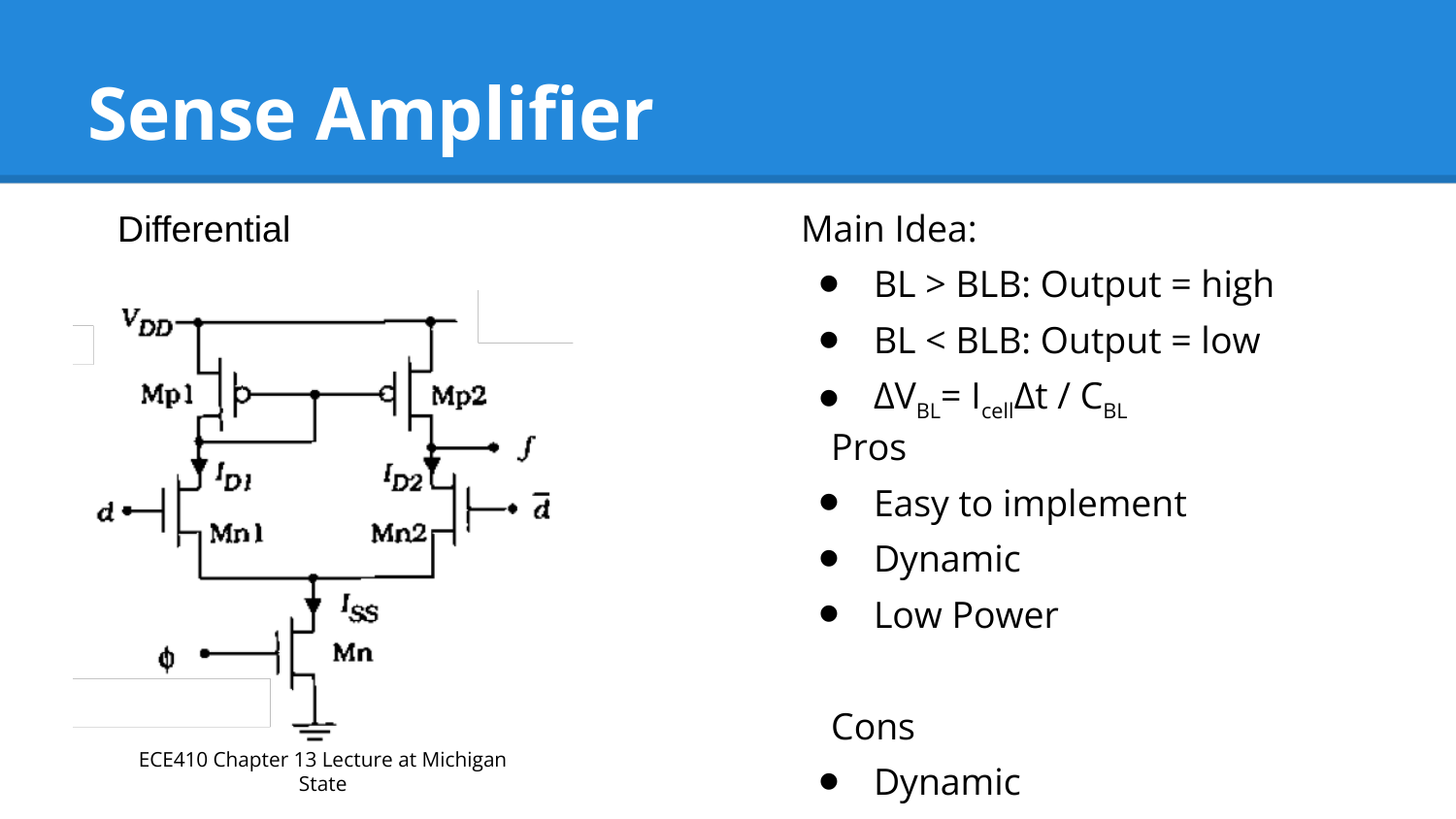

# Sense Amplifier
Differential
Main Idea:
BL > BLB: Output = high
BL < BLB: Output = low
ΔVBL= IcellΔt / CBL

Pros
Easy to implement
Dynamic
Low Power

Cons
Dynamic
ECE410 Chapter 13 Lecture at Michigan State